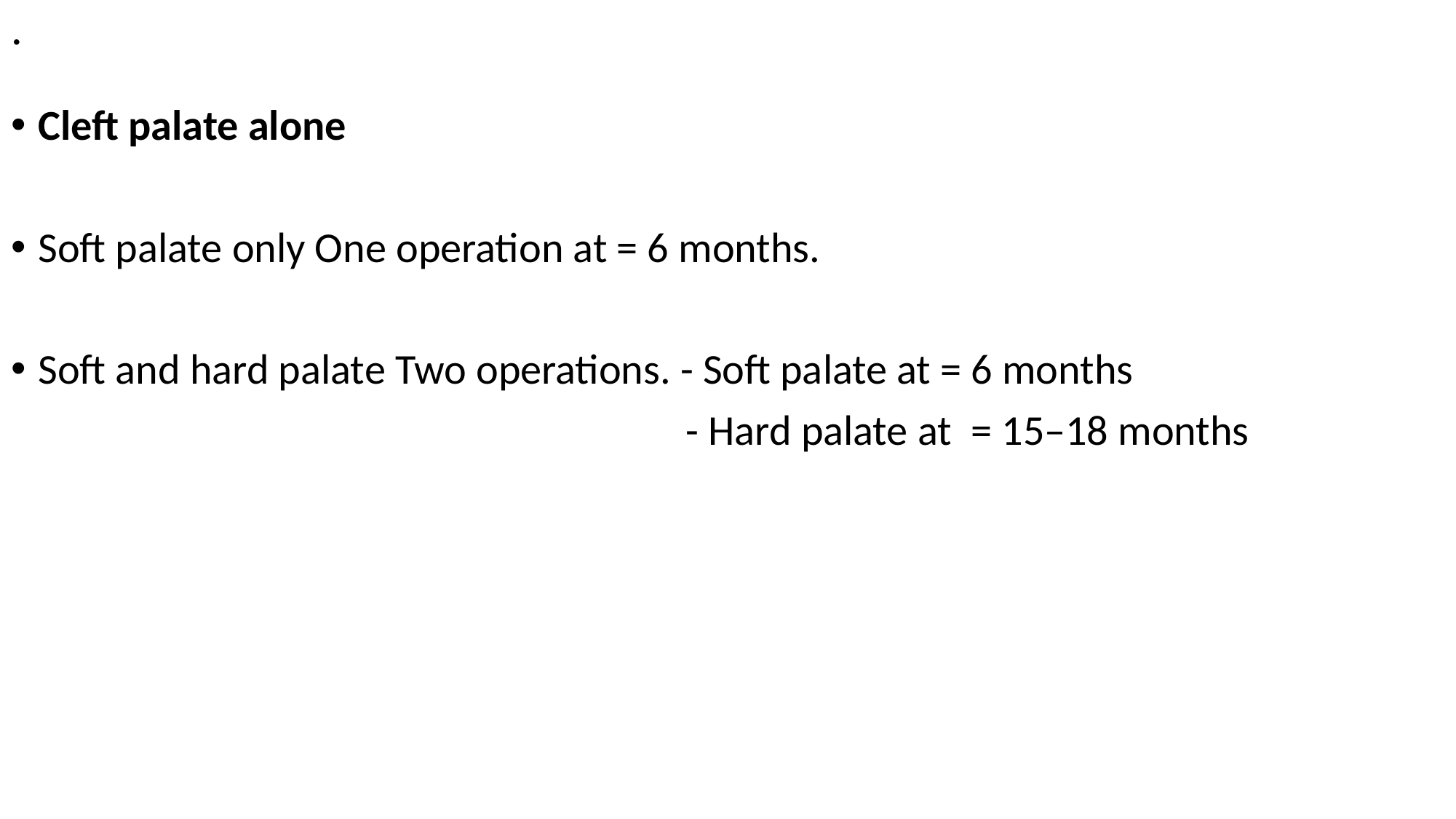

# .
Cleft palate alone

Soft palate only One operation at = 6 months.

Soft and hard palate Two operations. - Soft palate at = 6 months
                                                                      - Hard palate at  = 15–18 months